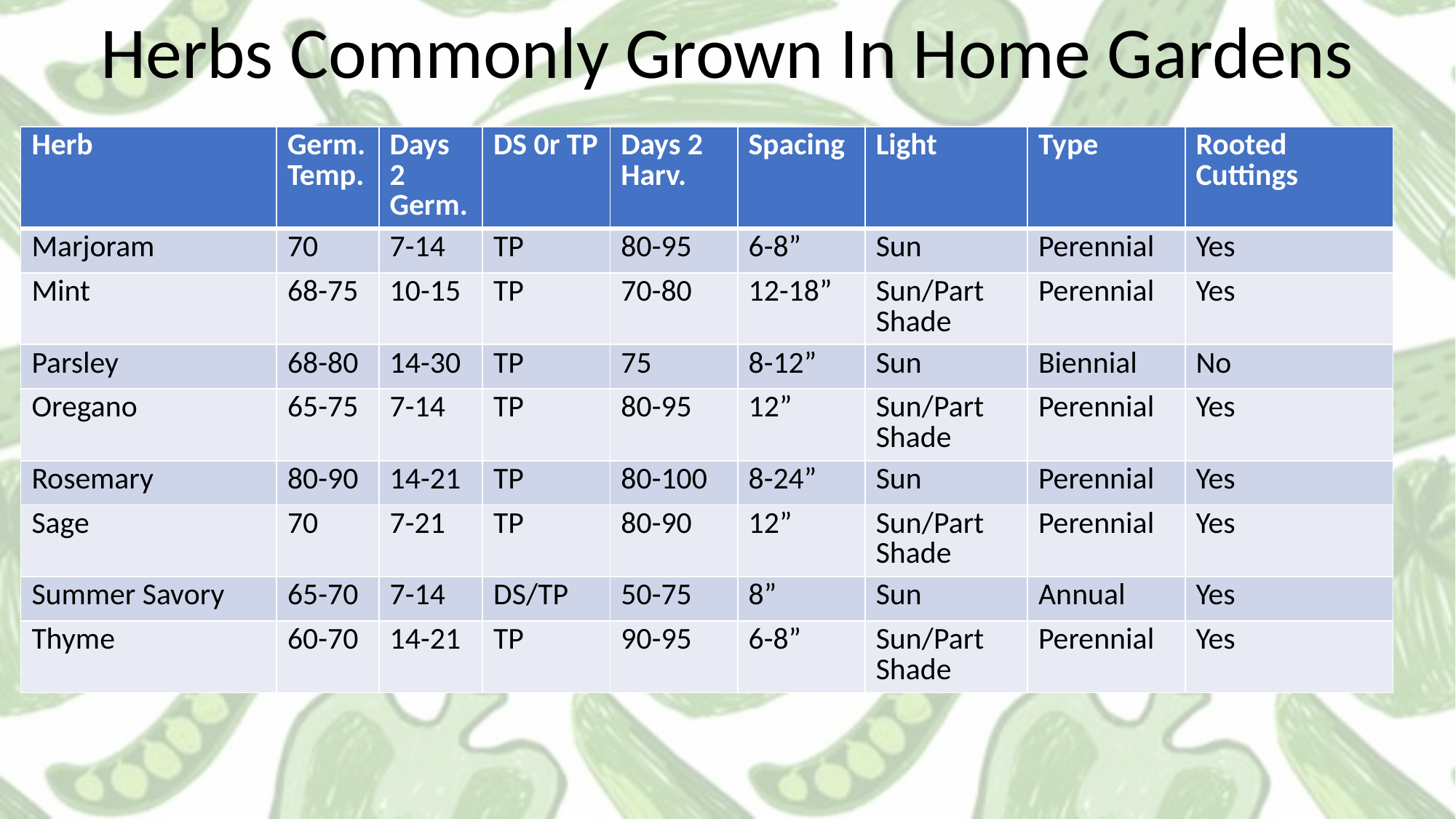

Herbs Commonly Grown In Home Gardens
| Herb | Germ. Temp. | Days 2 Germ. | DS 0r TP | Days 2 Harv. | Spacing | Light | Type | Rooted Cuttings |
| --- | --- | --- | --- | --- | --- | --- | --- | --- |
| Marjoram | 70 | 7-14 | TP | 80-95 | 6-8” | Sun | Perennial | Yes |
| Mint | 68-75 | 10-15 | TP | 70-80 | 12-18” | Sun/Part Shade | Perennial | Yes |
| Parsley | 68-80 | 14-30 | TP | 75 | 8-12” | Sun | Biennial | No |
| Oregano | 65-75 | 7-14 | TP | 80-95 | 12” | Sun/Part Shade | Perennial | Yes |
| Rosemary | 80-90 | 14-21 | TP | 80-100 | 8-24” | Sun | Perennial | Yes |
| Sage | 70 | 7-21 | TP | 80-90 | 12” | Sun/Part Shade | Perennial | Yes |
| Summer Savory | 65-70 | 7-14 | DS/TP | 50-75 | 8” | Sun | Annual | Yes |
| Thyme | 60-70 | 14-21 | TP | 90-95 | 6-8” | Sun/Part Shade | Perennial | Yes |